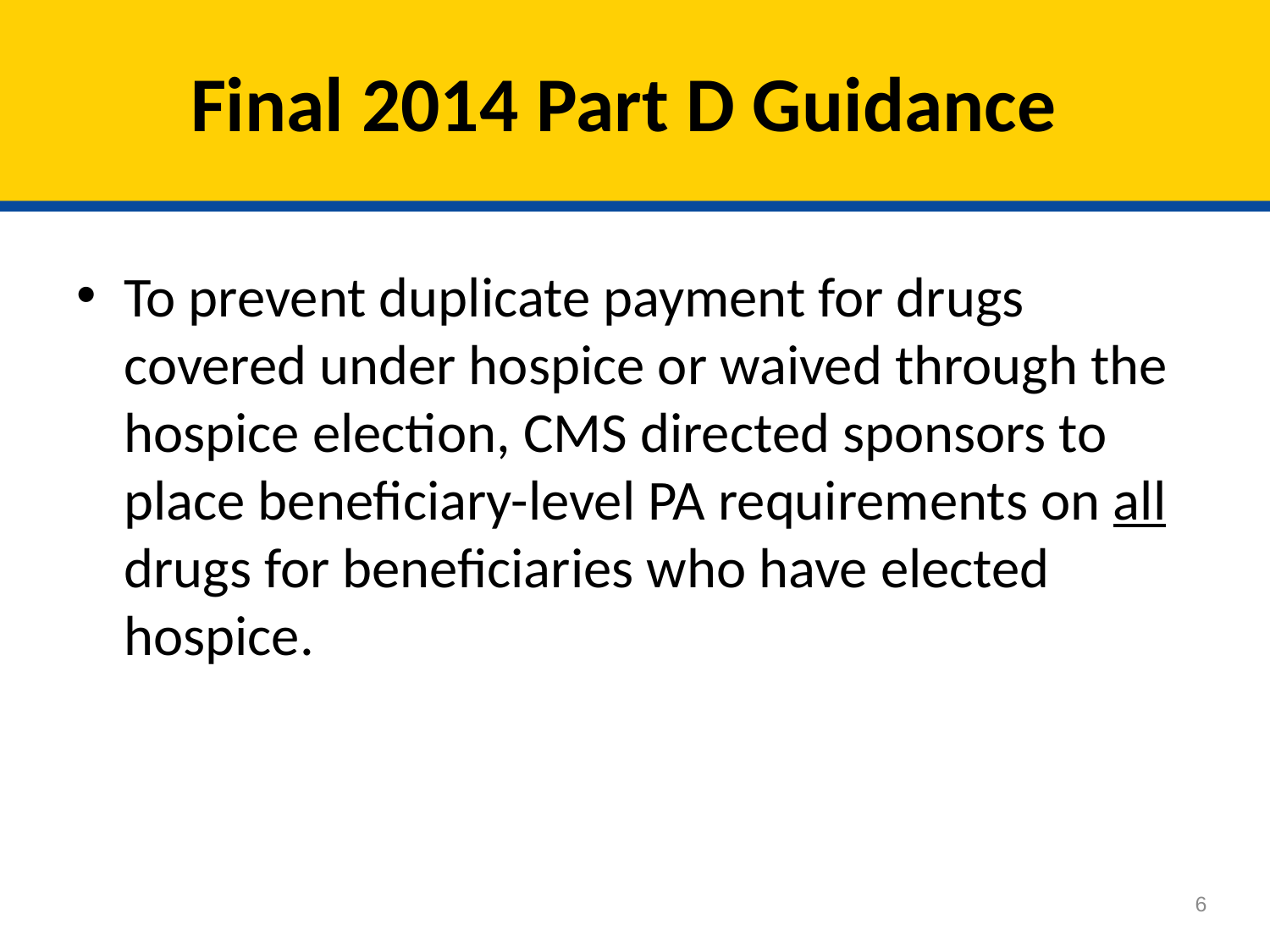

# Final 2014 Part D Guidance
To prevent duplicate payment for drugs covered under hospice or waived through the hospice election, CMS directed sponsors to place beneficiary-level PA requirements on all drugs for beneficiaries who have elected hospice.

6